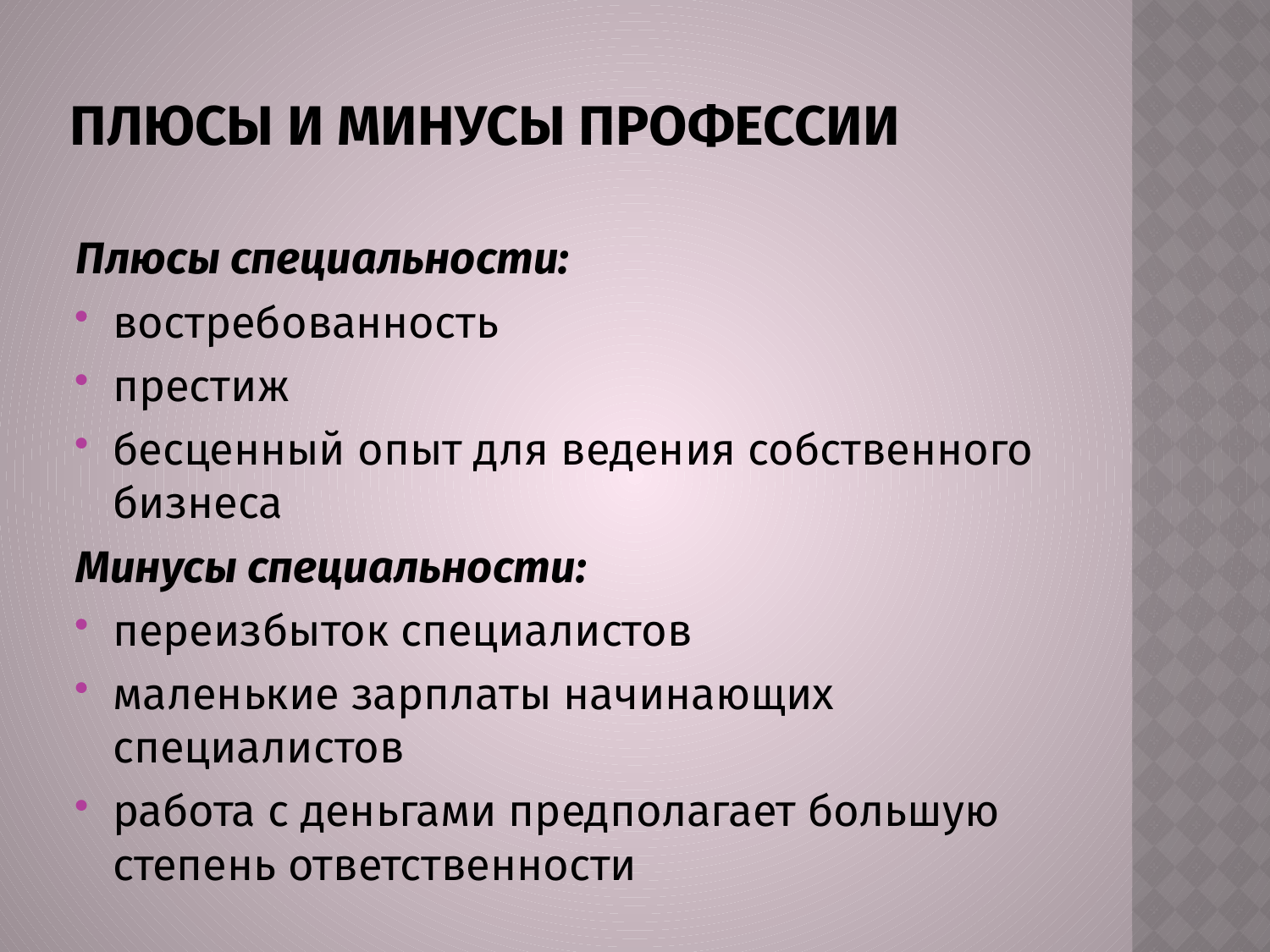

# Плюсы и минусы профессии
Плюсы специальности:
востребованность
престиж
бесценный опыт для ведения собственного бизнеса
Минусы специальности:
переизбыток специалистов
маленькие зарплаты начинающих специалистов
работа с деньгами предполагает большую степень ответственности